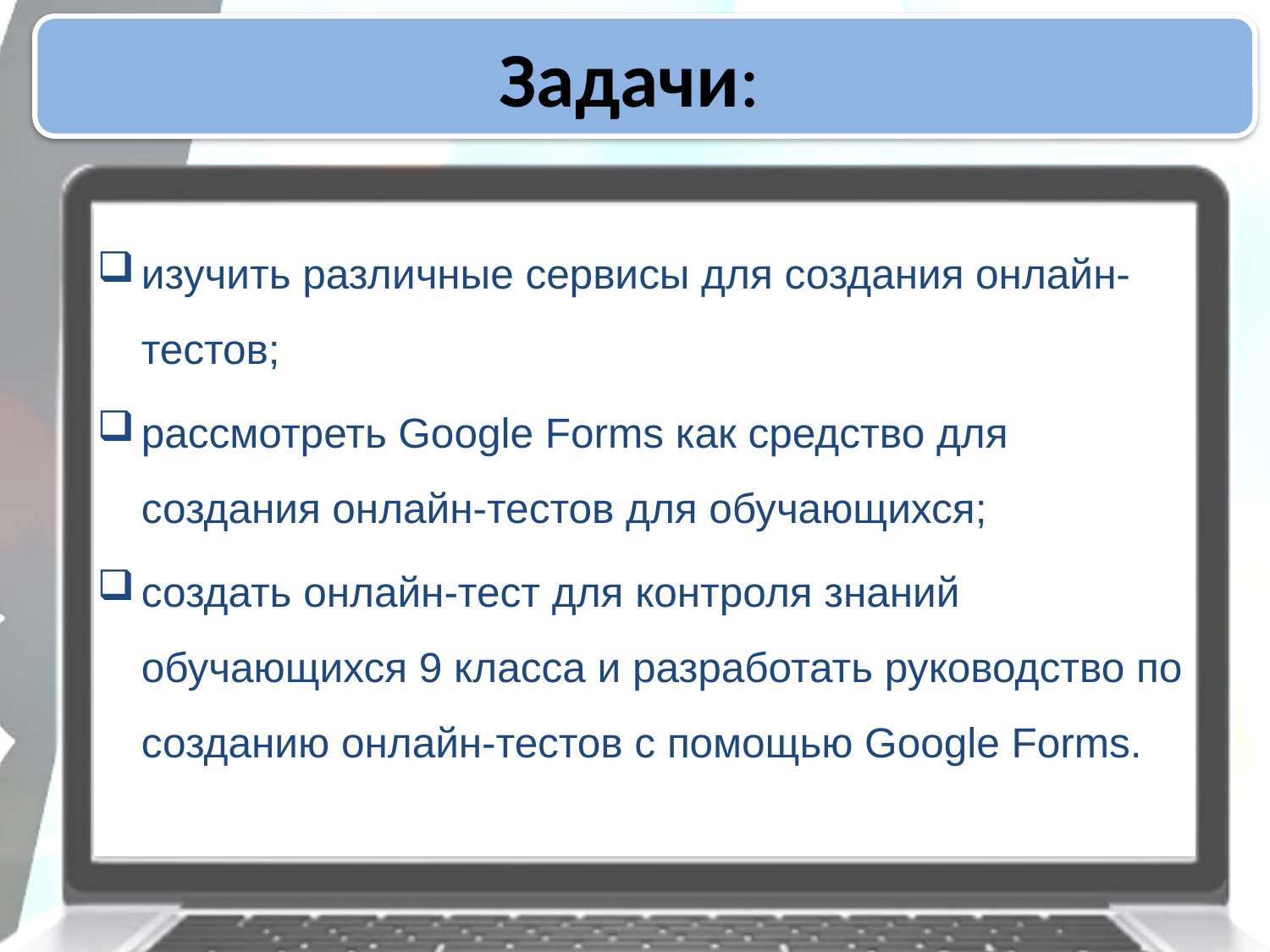

# Задачи:
изучить различные сервисы для создания онлайн-тестов;
рассмотреть Google Forms как средство для создания онлайн-тестов для обучающихся;
создать онлайн-тест для контроля знаний обучающихся 9 класса и разработать руководство по созданию онлайн-тестов с помощью Google Forms.